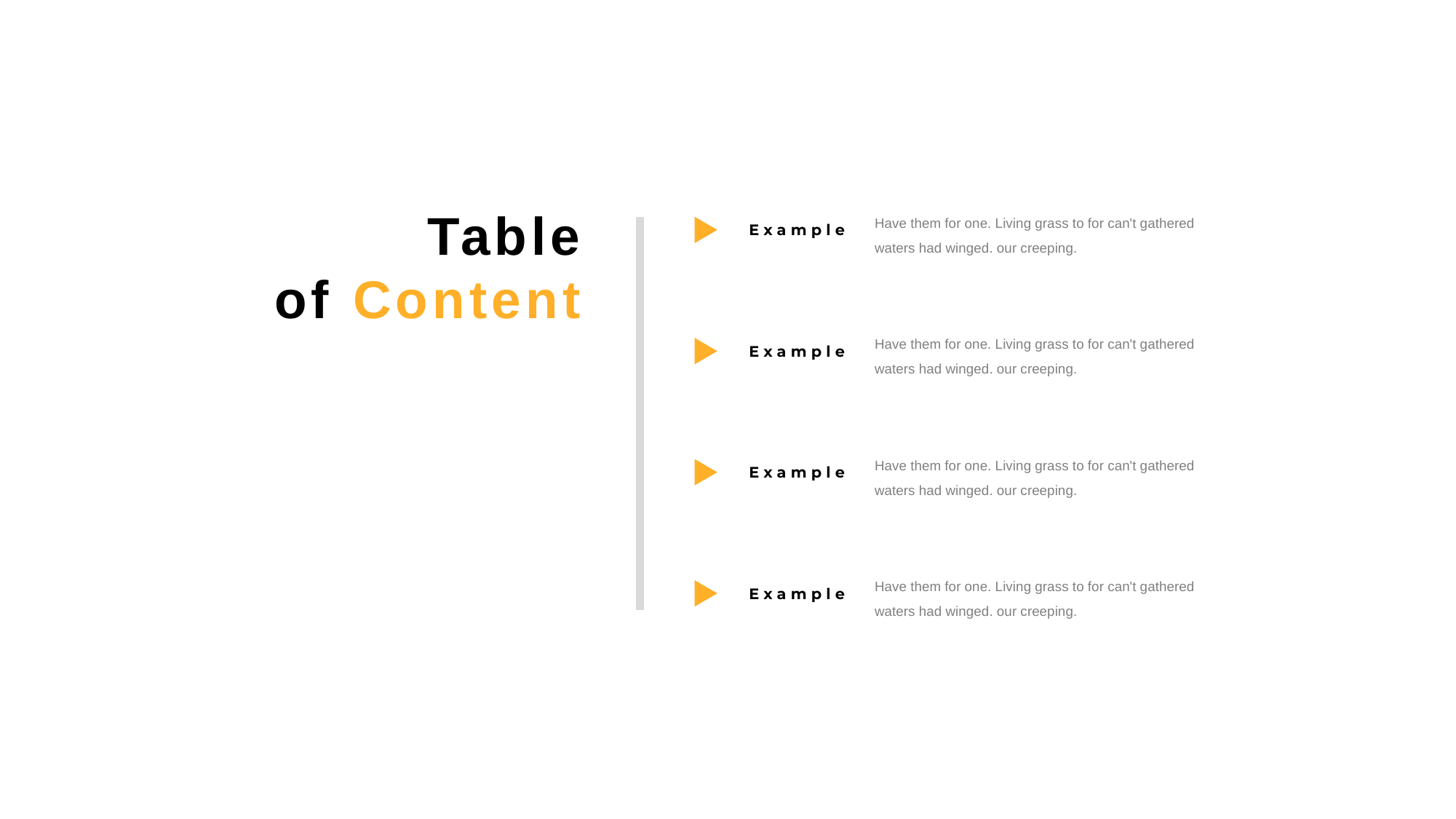

Table
of Content
Have them for one. Living grass to for can't gathered waters had winged. our creeping.
Example

Have them for one. Living grass to for can't gathered waters had winged. our creeping.
Example

Have them for one. Living grass to for can't gathered waters had winged. our creeping.
Example

Have them for one. Living grass to for can't gathered waters had winged. our creeping.
Example